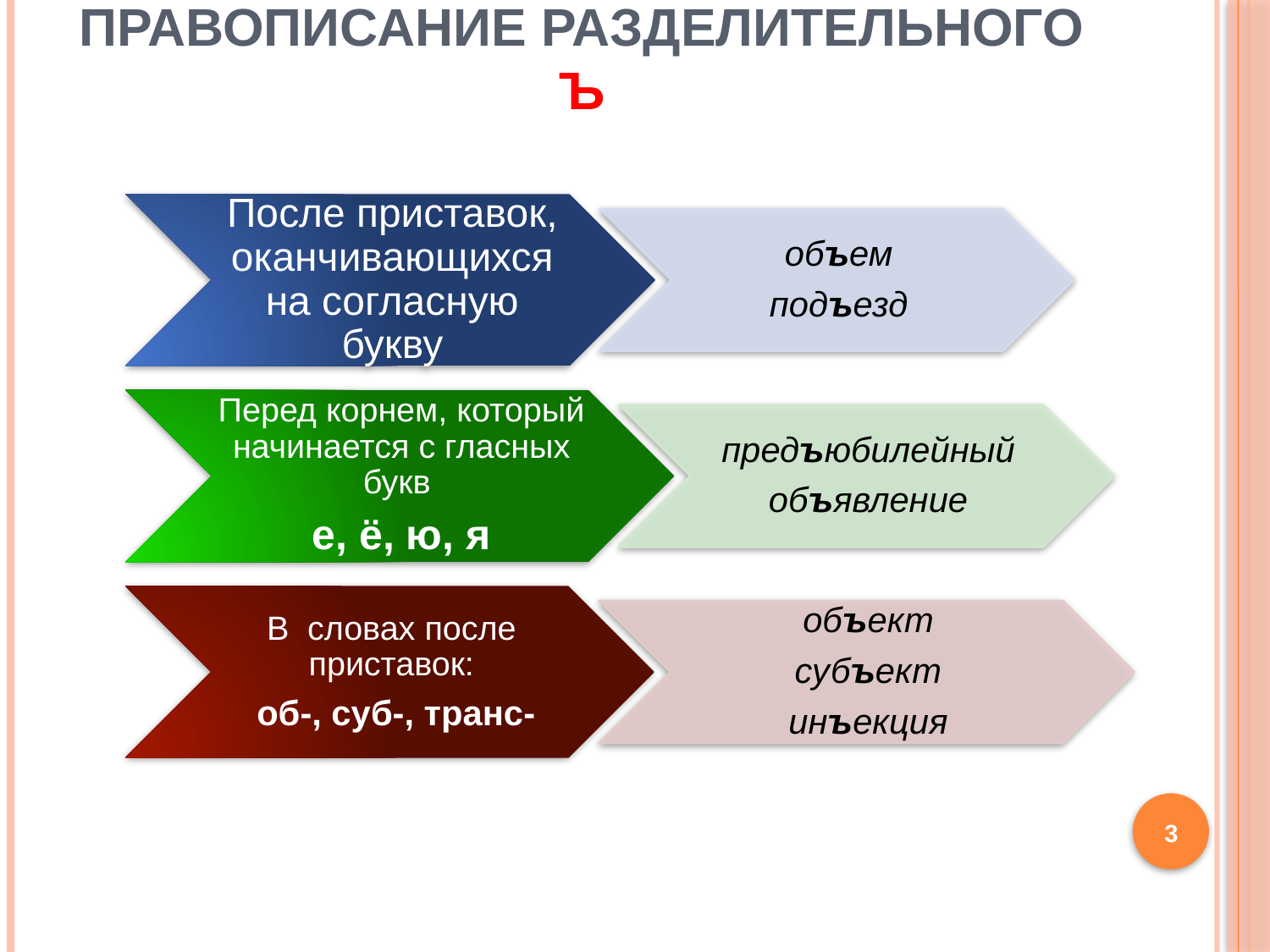

# Правописание разделительного Ъ
После приставок, оканчивающихся на согласную букву
объем
подъезд
Перед корнем, который начинается с гласных букв
е, ё, ю, я
предъюбилейный
объявление
В  словах после приставок:
 об-, суб-, транс-
объект
субъект
инъекция
3